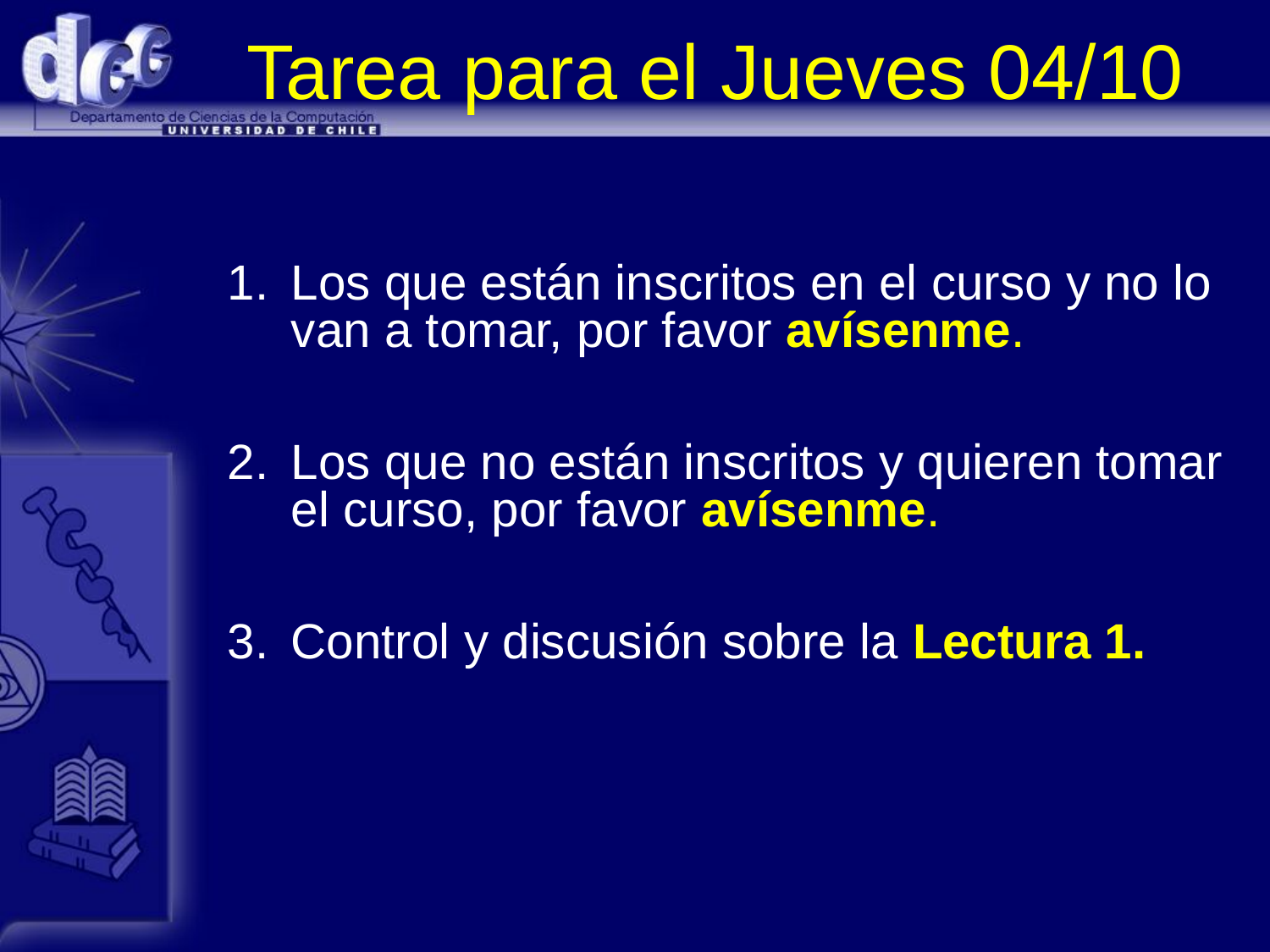

# Tarea para el Jueves 04/10
Los que están inscritos en el curso y no lo van a tomar, por favor avísenme.
Los que no están inscritos y quieren tomar el curso, por favor avísenme.
Control y discusión sobre la Lectura 1.